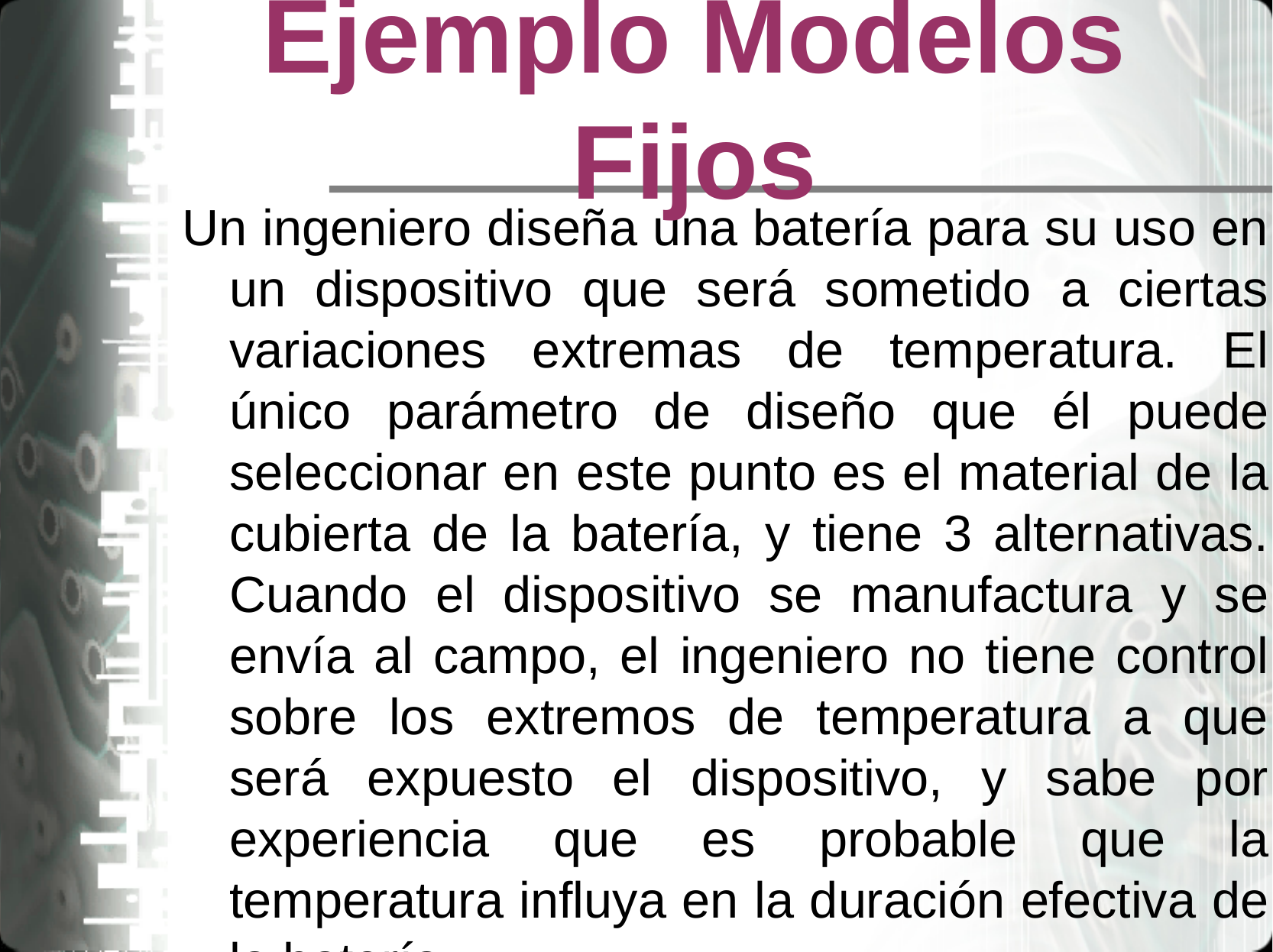

# Ejemplo Modelos Fijos

Un ingeniero diseña una batería para su uso en un dispositivo que será sometido a ciertas variaciones extremas de temperatura. El único parámetro de diseño que él puede seleccionar en este punto es el material de la cubierta de la batería, y tiene 3 alternativas. Cuando el dispositivo se manufactura y se envía al campo, el ingeniero no tiene control sobre los extremos de temperatura a que será expuesto el dispositivo, y sabe por experiencia que es probable que la temperatura influya en la duración efectiva de la batería.
El ingeniero decide probar los 3 materiales de la cubierta a 3 niveles de temperatura (15, 70, 125°F) consistentes en el entorno de uso final del producto. Se prueban 4 baterías a cada combinación de material de la cubierta y temperatura, y las 36 pruebas se ejecutan al azar.